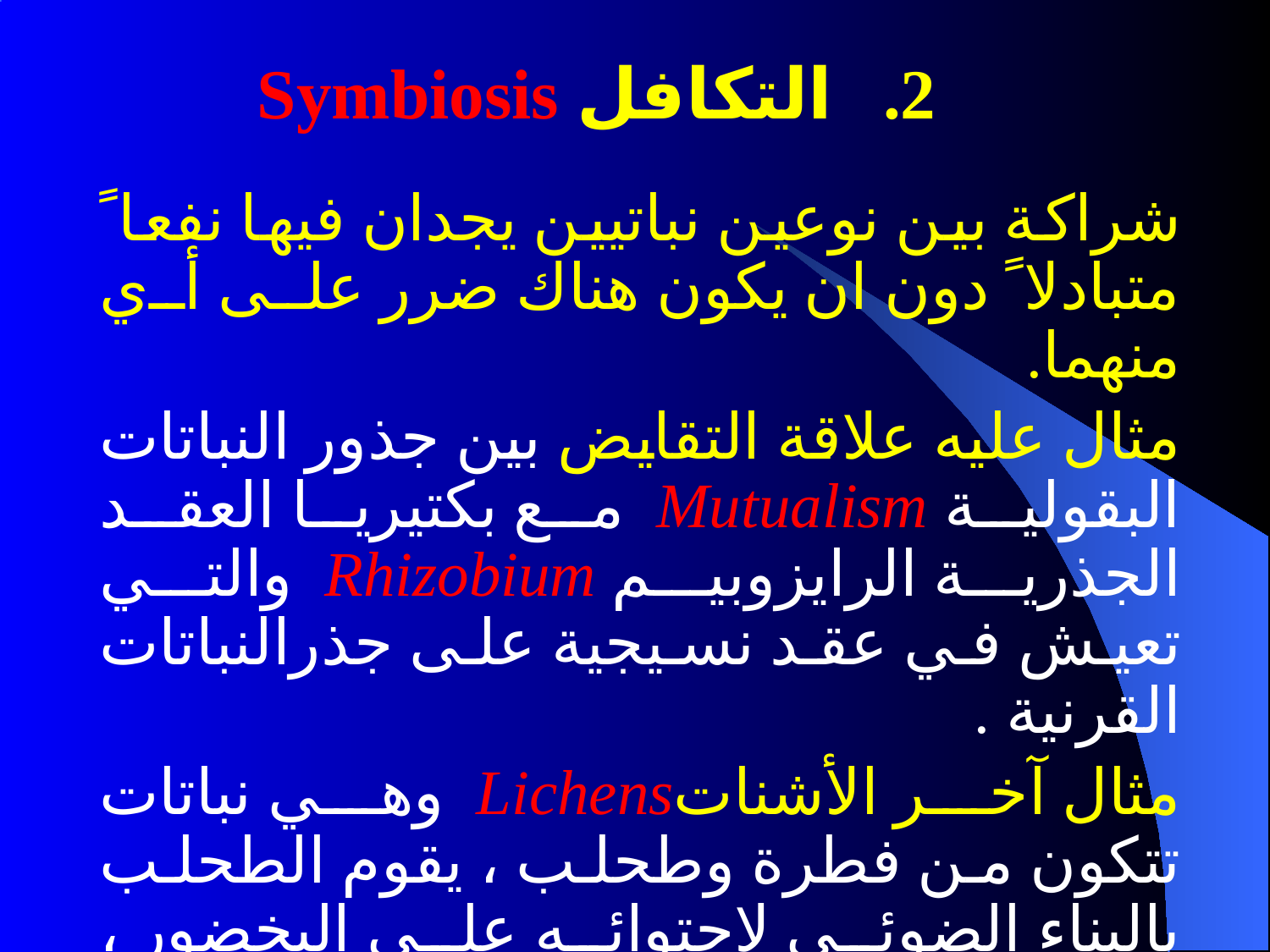

التكافل Symbiosis
شراكة بين نوعين نباتيين يجدان فيها نفعا ً متبادلا ً دون ان يكون هناك ضرر على أي منهما.
مثال عليه علاقة التقايض بين جذور النباتات البقولية Mutualism  مع بكتيريا العقد الجذرية الرايزوبيم Rhizobium  والتي تعيش في عقد نسيجية على جذرالنباتات القرنية .
مثال آخر الأشناتLichens  وهي نباتات تتكون من فطرة وطحلب ، يقوم الطحلب بالبناء الضوئي لإحتوائه على اليخضور ، وتقوم الفطرة بتغليف الطحلب ووقايته من الجفاف.